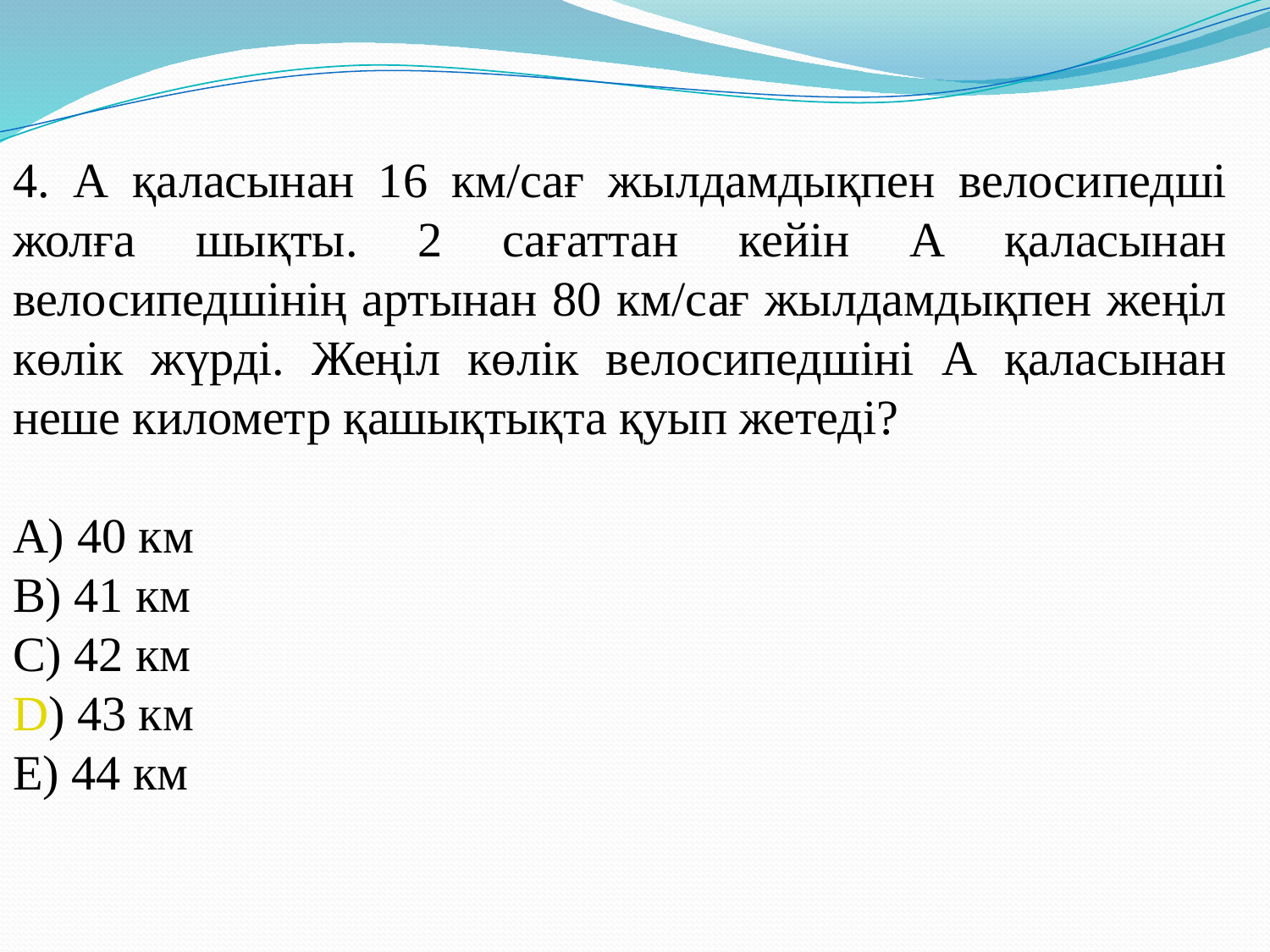

4. А қаласынан 16 км/сағ жылдамдықпен велосипедші жолға шықты. 2 сағаттан кейін А қаласынан велосипедшінің артынан 80 км/сағ жылдамдықпен жеңіл көлік жүрді. Жеңіл көлік велосипедшіні А қаласынан неше километр қашықтықта қуып жетеді?

А) 40 км
В) 41 км
С) 42 км
D) 43 км
Е) 44 км